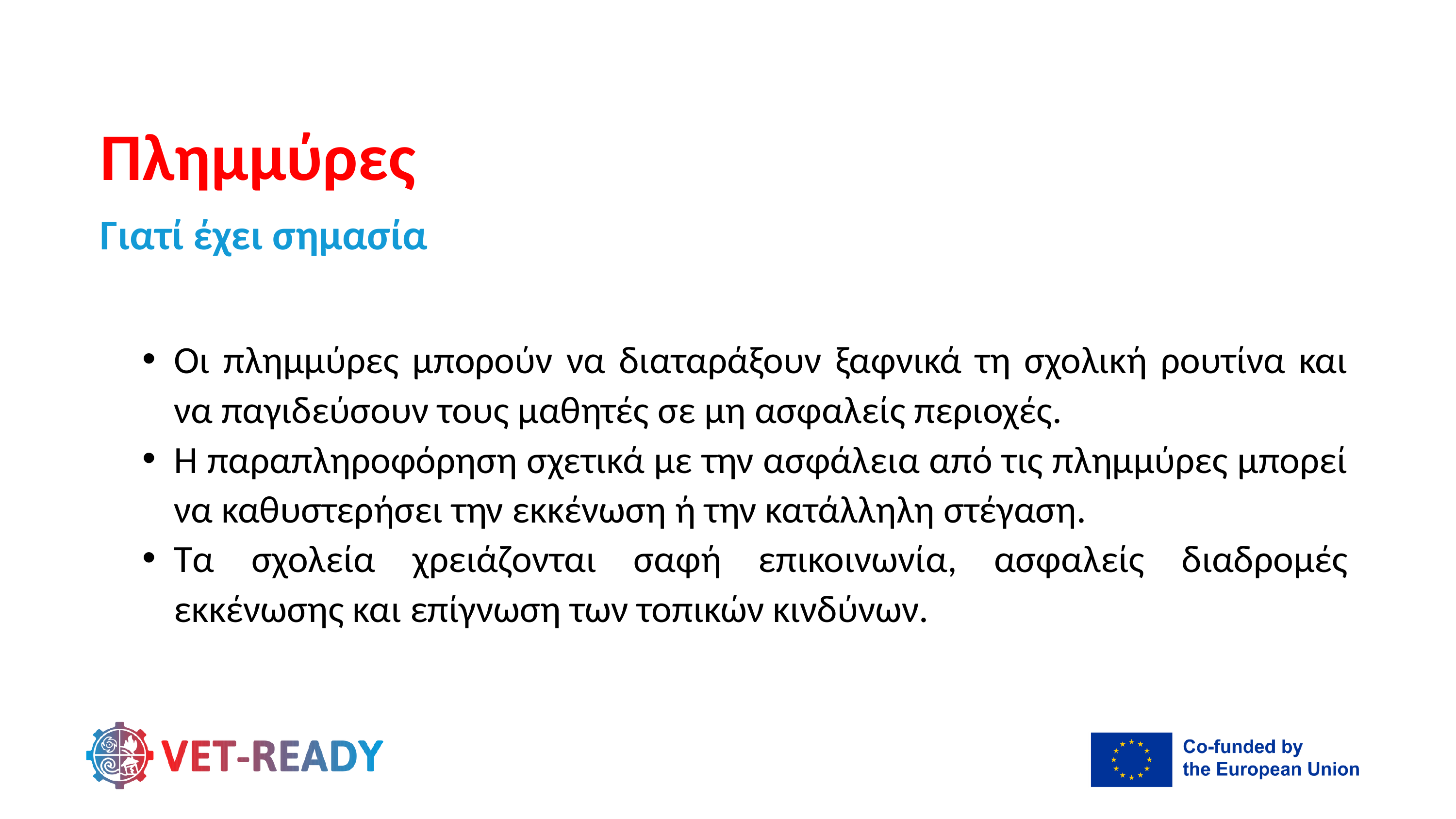

Πλημμύρες
Γιατί έχει σημασία
Οι πλημμύρες μπορούν να διαταράξουν ξαφνικά τη σχολική ρουτίνα και να παγιδεύσουν τους μαθητές σε μη ασφαλείς περιοχές.
Η παραπληροφόρηση σχετικά με την ασφάλεια από τις πλημμύρες μπορεί να καθυστερήσει την εκκένωση ή την κατάλληλη στέγαση.
Τα σχολεία χρειάζονται σαφή επικοινωνία, ασφαλείς διαδρομές εκκένωσης και επίγνωση των τοπικών κινδύνων.